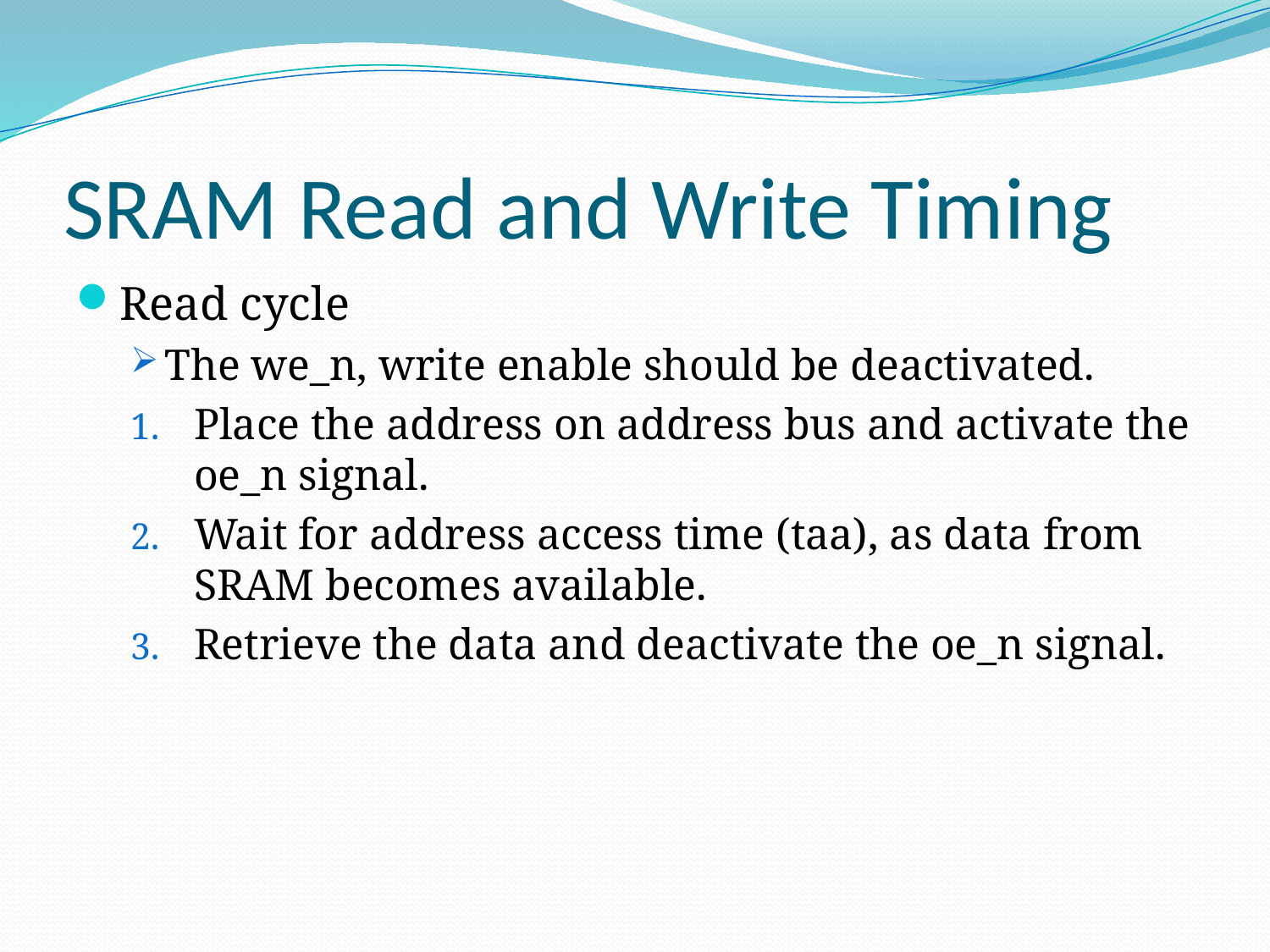

# SRAM Read and Write Timing
Read cycle
The we_n, write enable should be deactivated.
Place the address on address bus and activate the oe_n signal.
Wait for address access time (taa), as data from SRAM becomes available.
Retrieve the data and deactivate the oe_n signal.